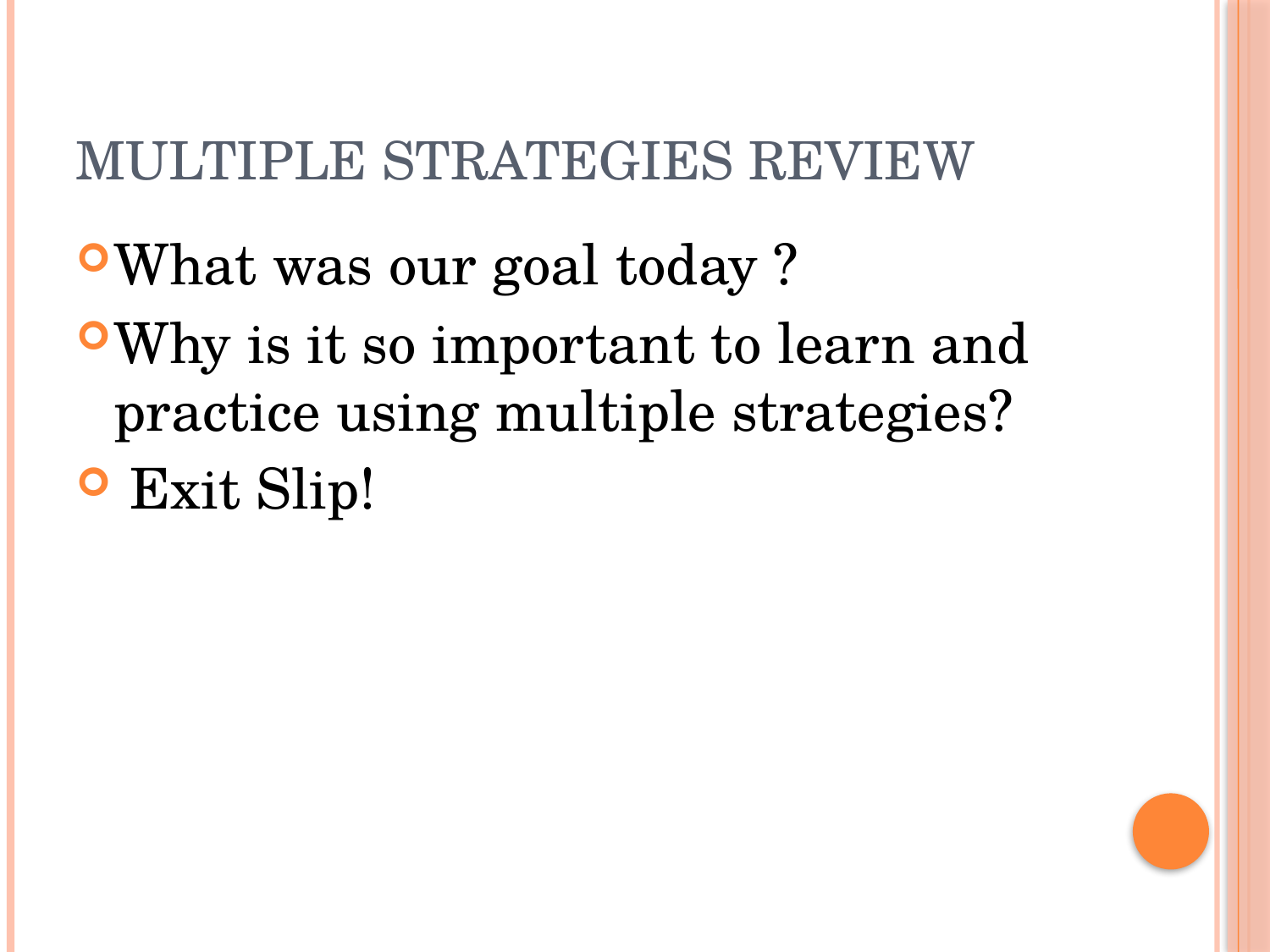

# Multiple Strategies Review
What was our goal today ?
Why is it so important to learn and practice using multiple strategies?
 Exit Slip!